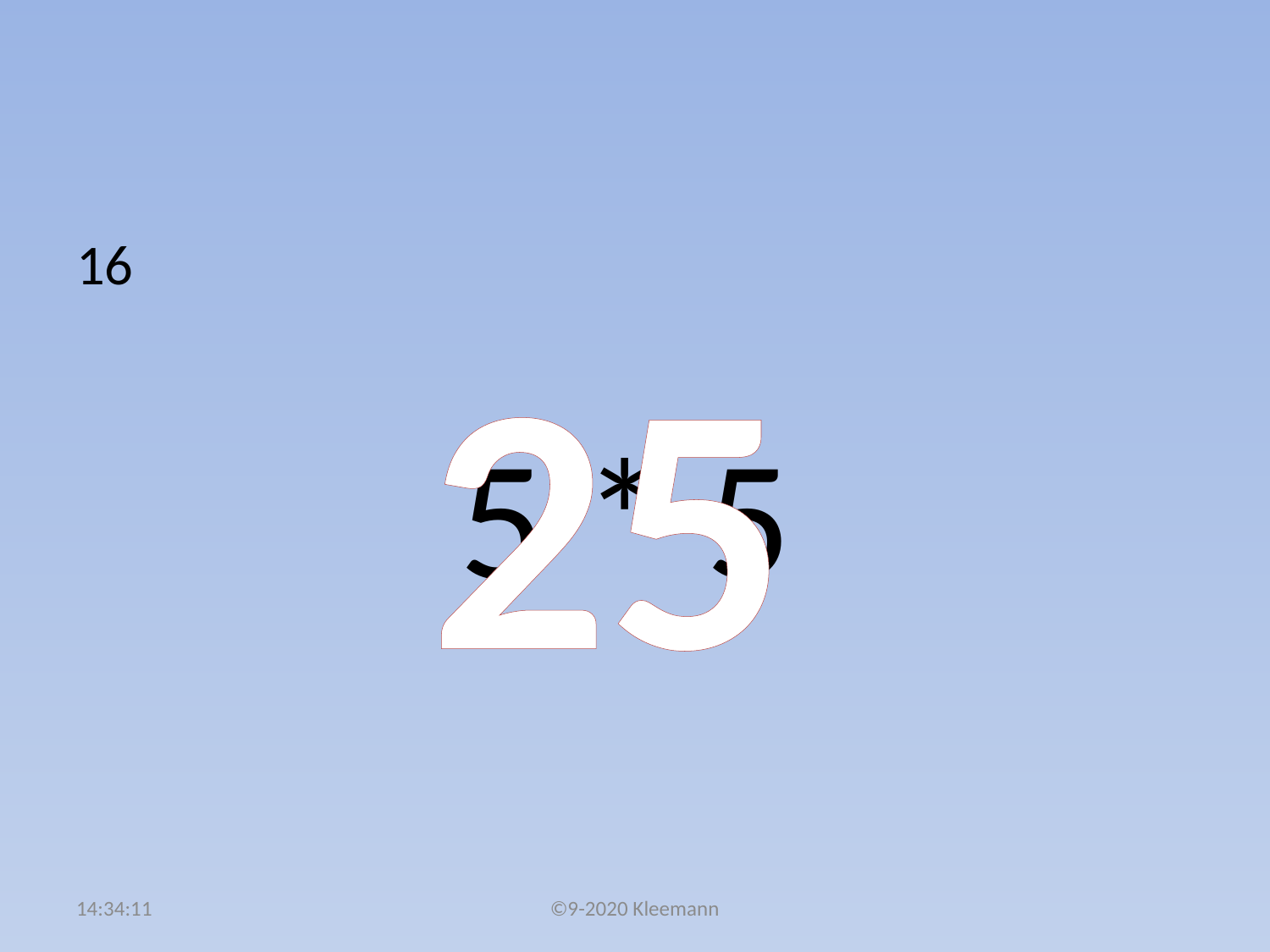

#
16

          5 * 5
25
14:34:11
©9-2020 Kleemann